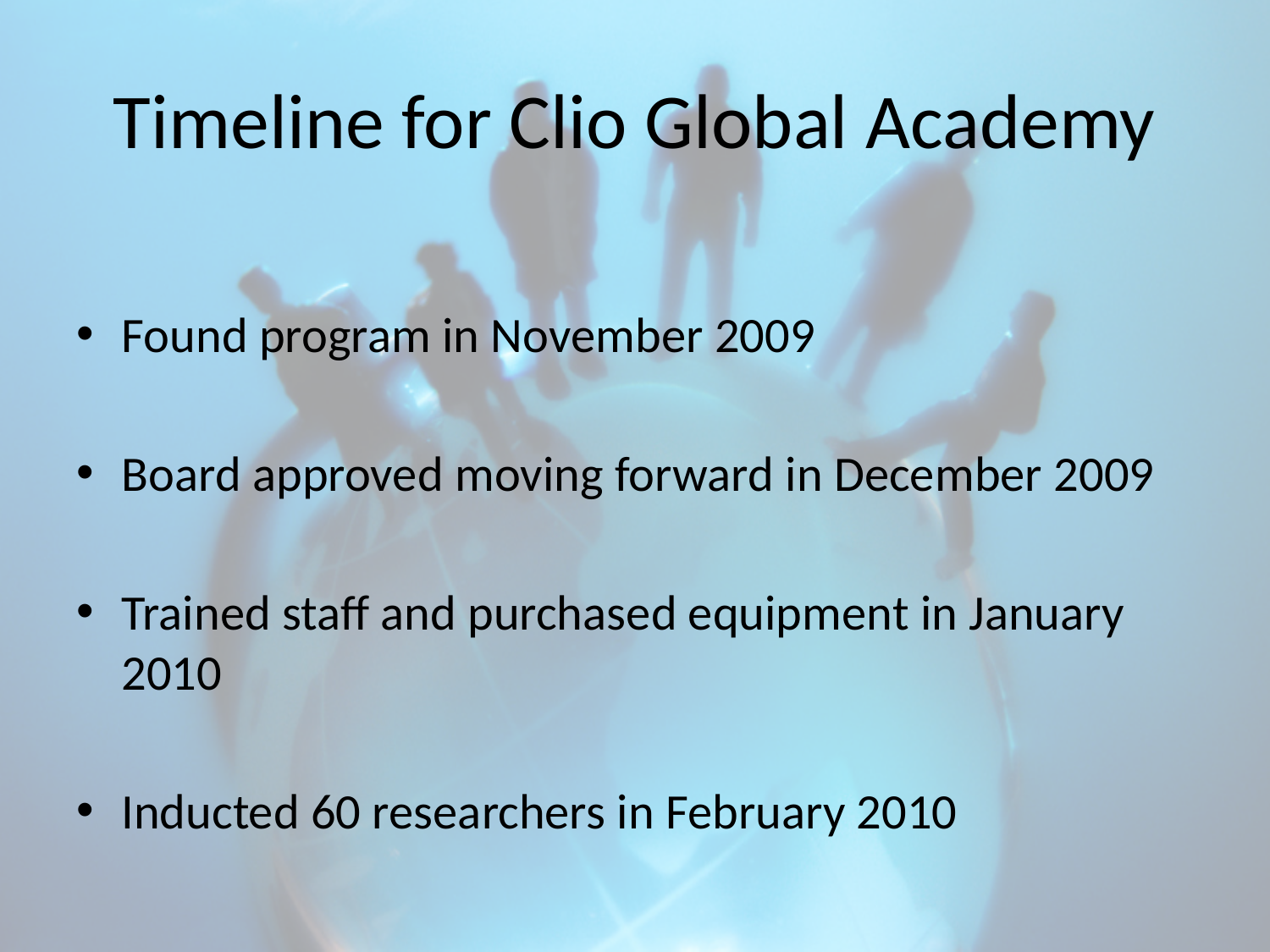

# Timeline for Clio Global Academy
Found program in November 2009

Board approved moving forward in December 2009

Trained staff and purchased equipment in January 2010

Inducted 60 researchers in February 2010